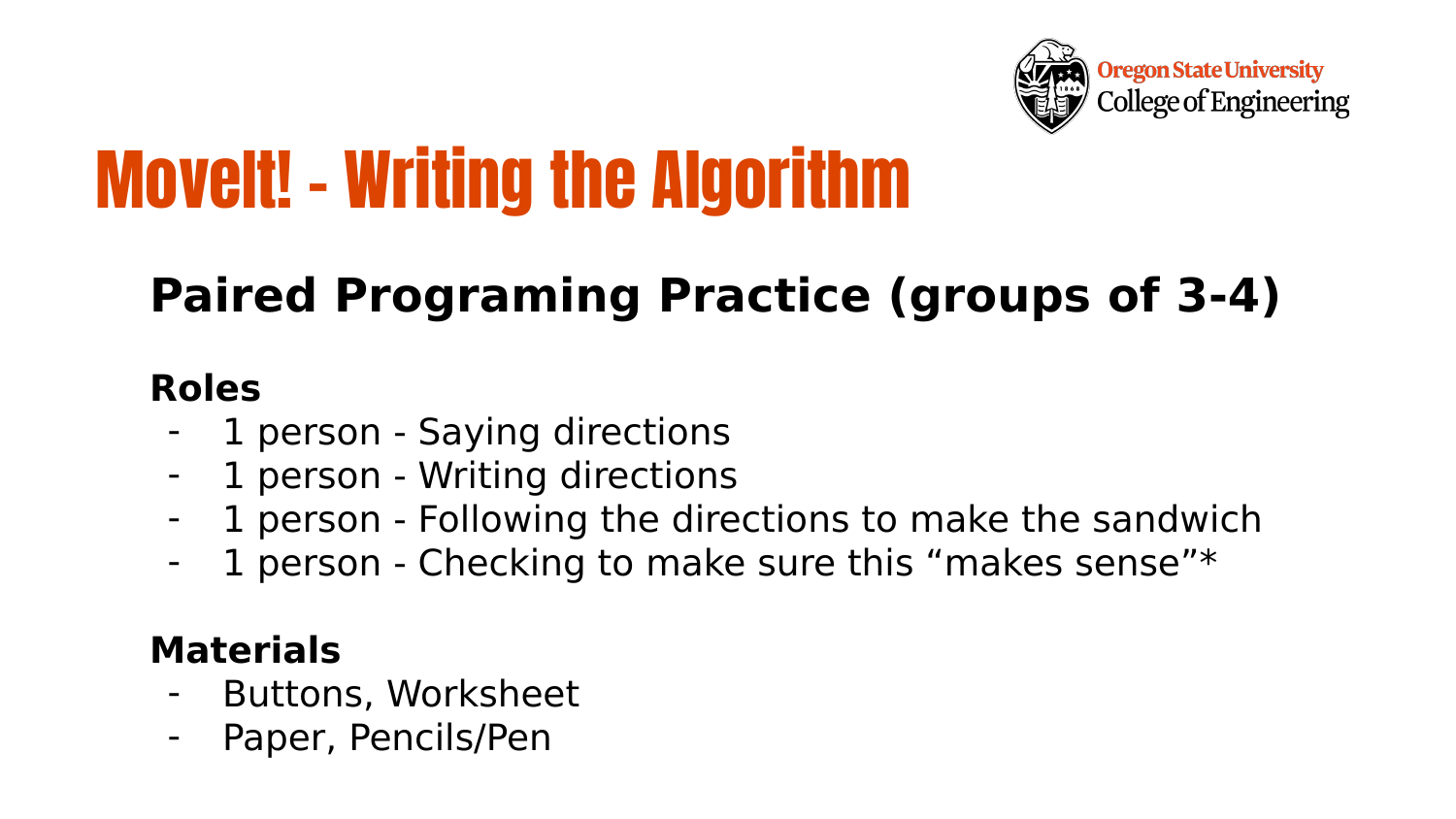

# MoveIt! - Writing the Algorithm
Paired Programing Practice (groups of 3-4)

Roles
1 person - Saying directions
1 person - Writing directions
1 person - Following the directions to make the sandwich
1 person - Checking to make sure this “makes sense”*

Materials
Buttons, Worksheet
Paper, Pencils/Pen